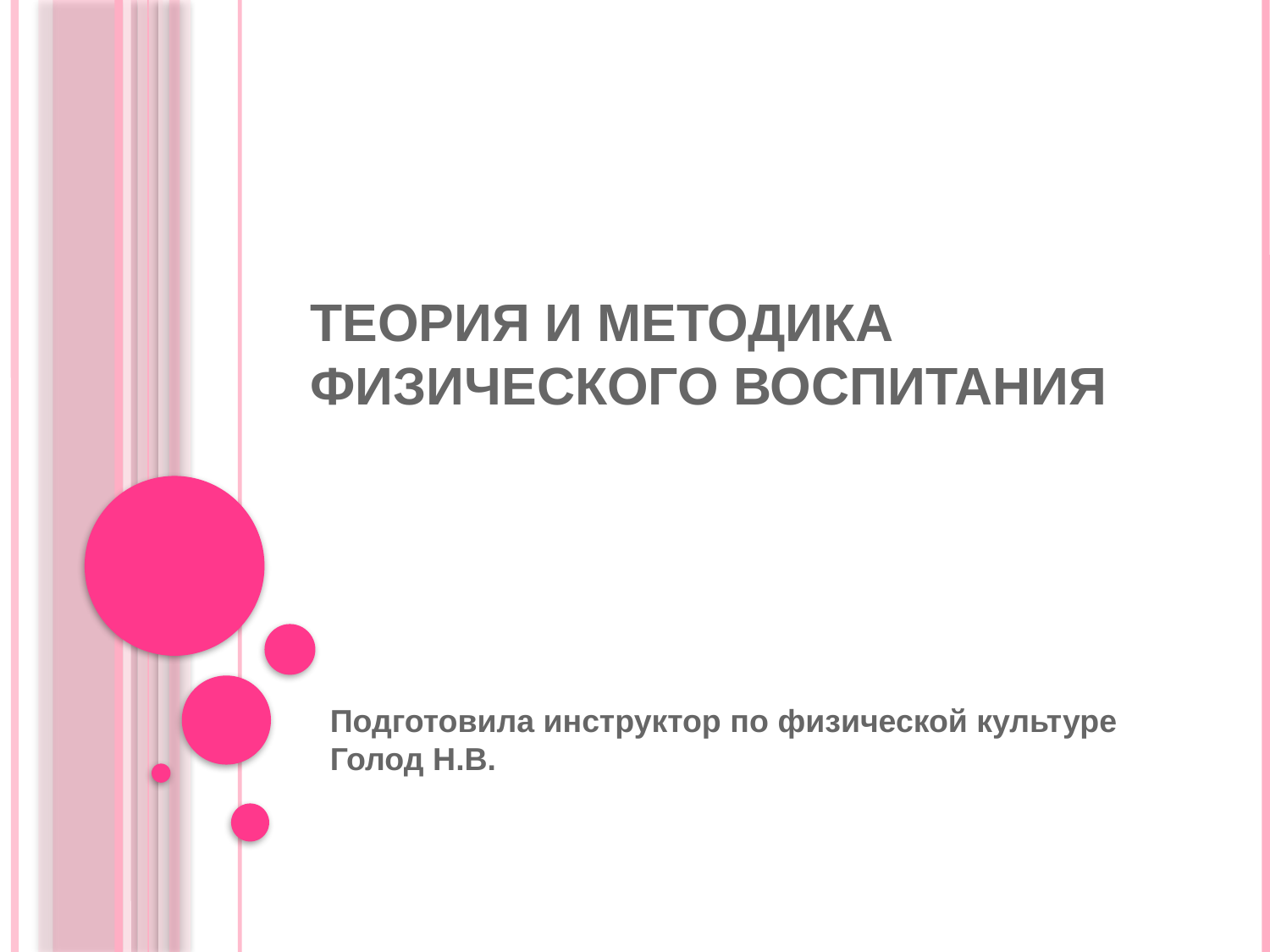

# Теория и методика физического воспитания
Подготовила инструктор по физической культуре Голод Н.В.